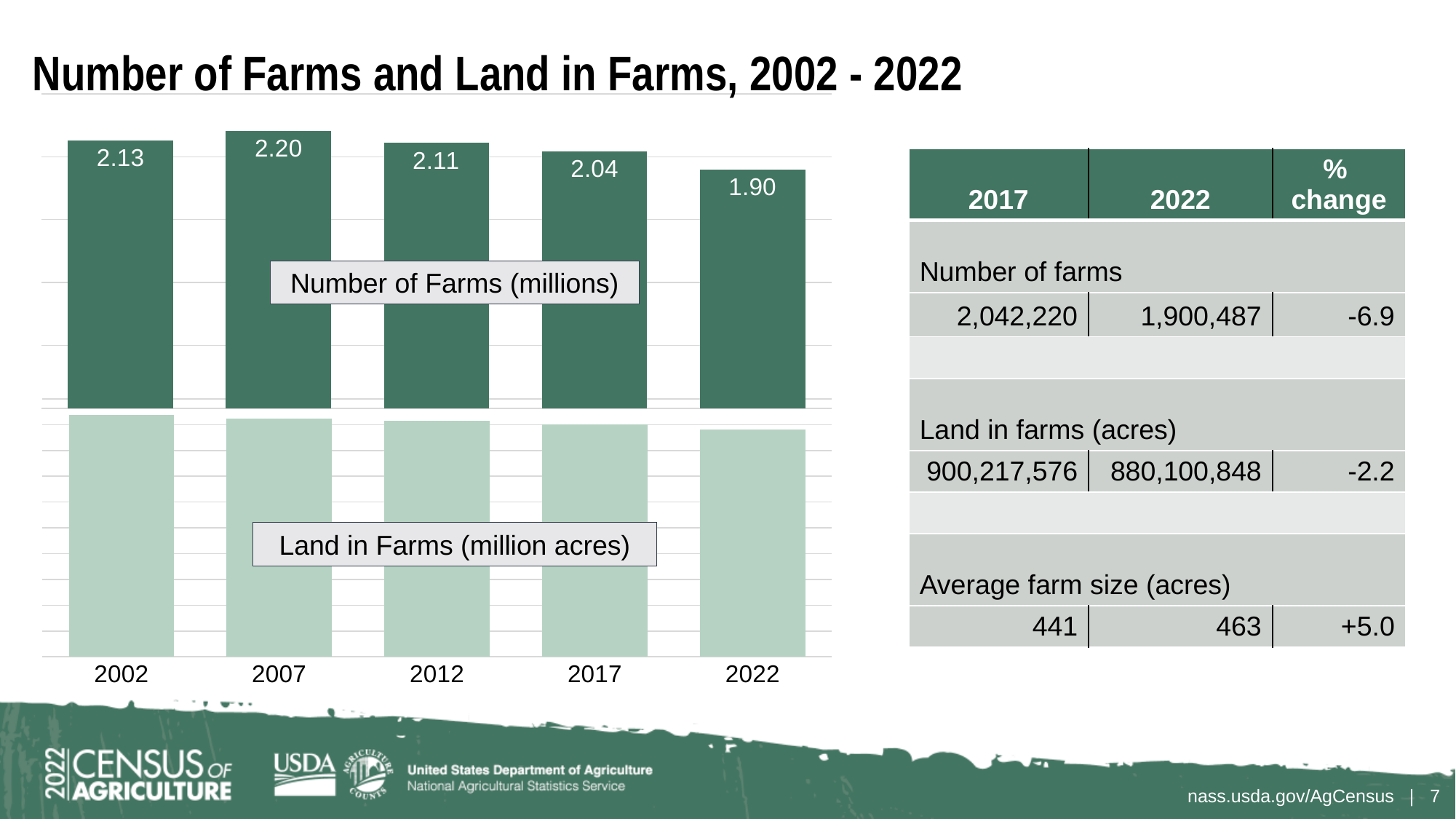

# Number of Farms and Land in Farms, 2002 - 2022

### Chart

| Category |  |
|---|---|
| 2002 | 2128982.0 |
| 2007 | 2204792.0 |
| 2012 | 2109303.0 |
| 2017 | 2042221.0 |
| 2022 | 1900487.0 |
| 2017 | 2022 | % change |
| --- | --- | --- |
| Number of farms |  |  |
| 2,042,220 | 1,900,487 | -6.9 |
|  |  |  |
| Land in farms (acres) |  |  |
| 900,217,576 | 880,100,848 | -2.2 |
|  |  |  |
| Average farm size (acres) |  |  |
| 441 | 463 | +5.0 |
Number of Farms (millions)

### Chart

| Category |  |
|---|---|
| 2002 | 938279056.0 |
| 2007 | 922095840.0 |
| 2012 | 914527657.0 |
| 2017 | 900217891.0 |
| 2022 | 880100848.0 |
Land in Farms (million acres)